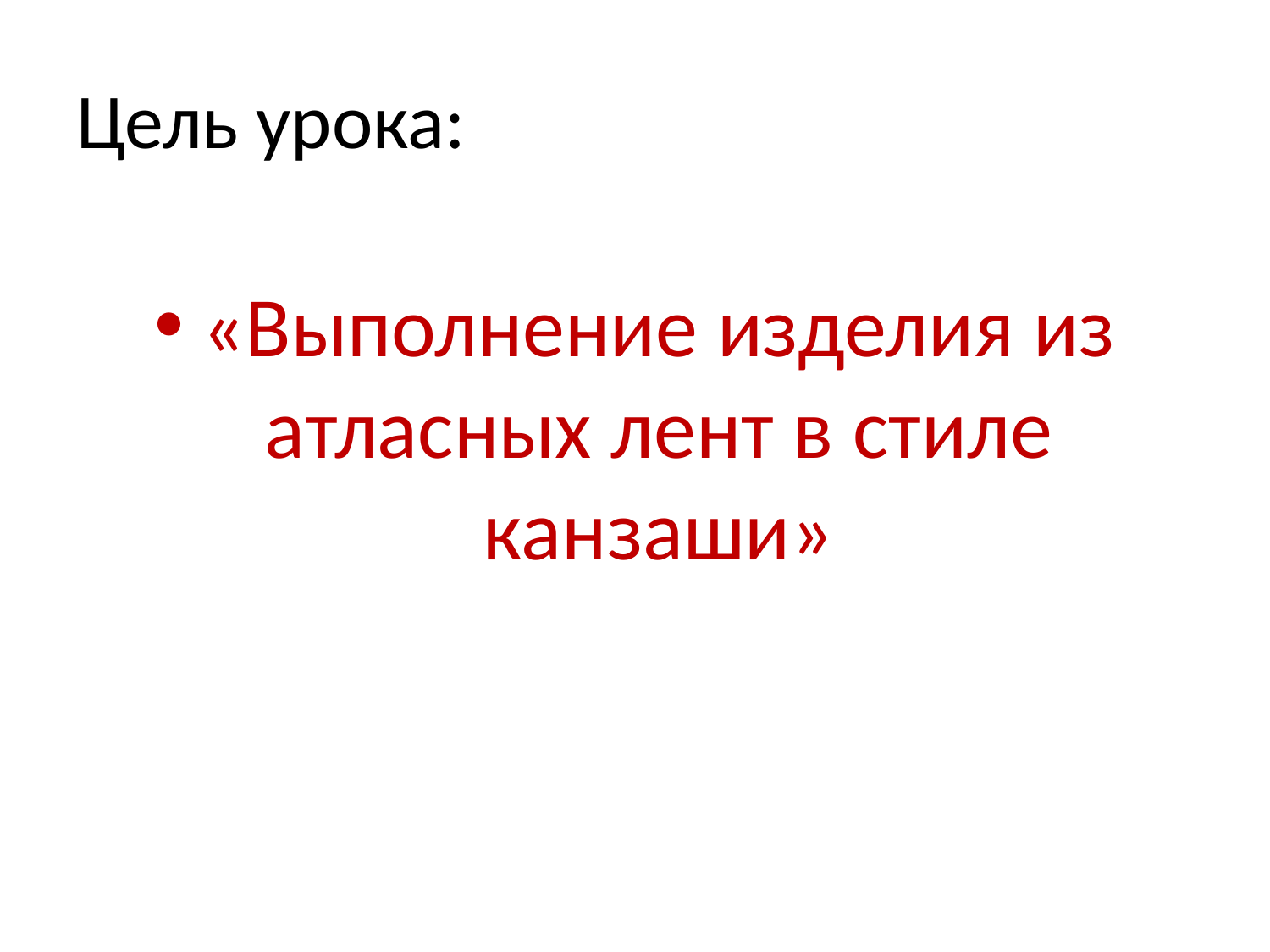

# Цель урока:
«Выполнение изделия из атласных лент в стиле канзаши»